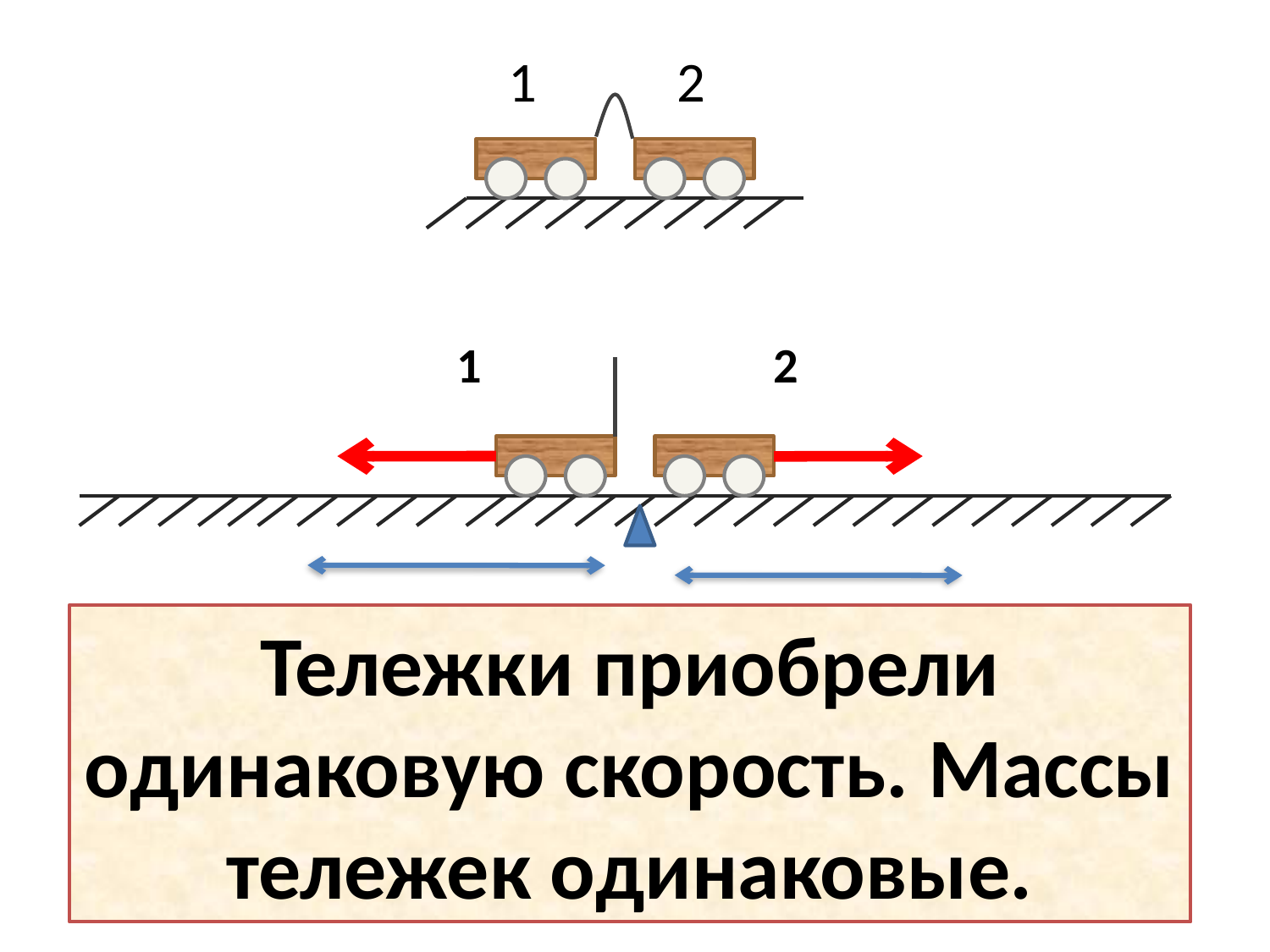

1           2

1                          2

Тележки приобрели одинаковую скорость. Массы тележек одинаковые.